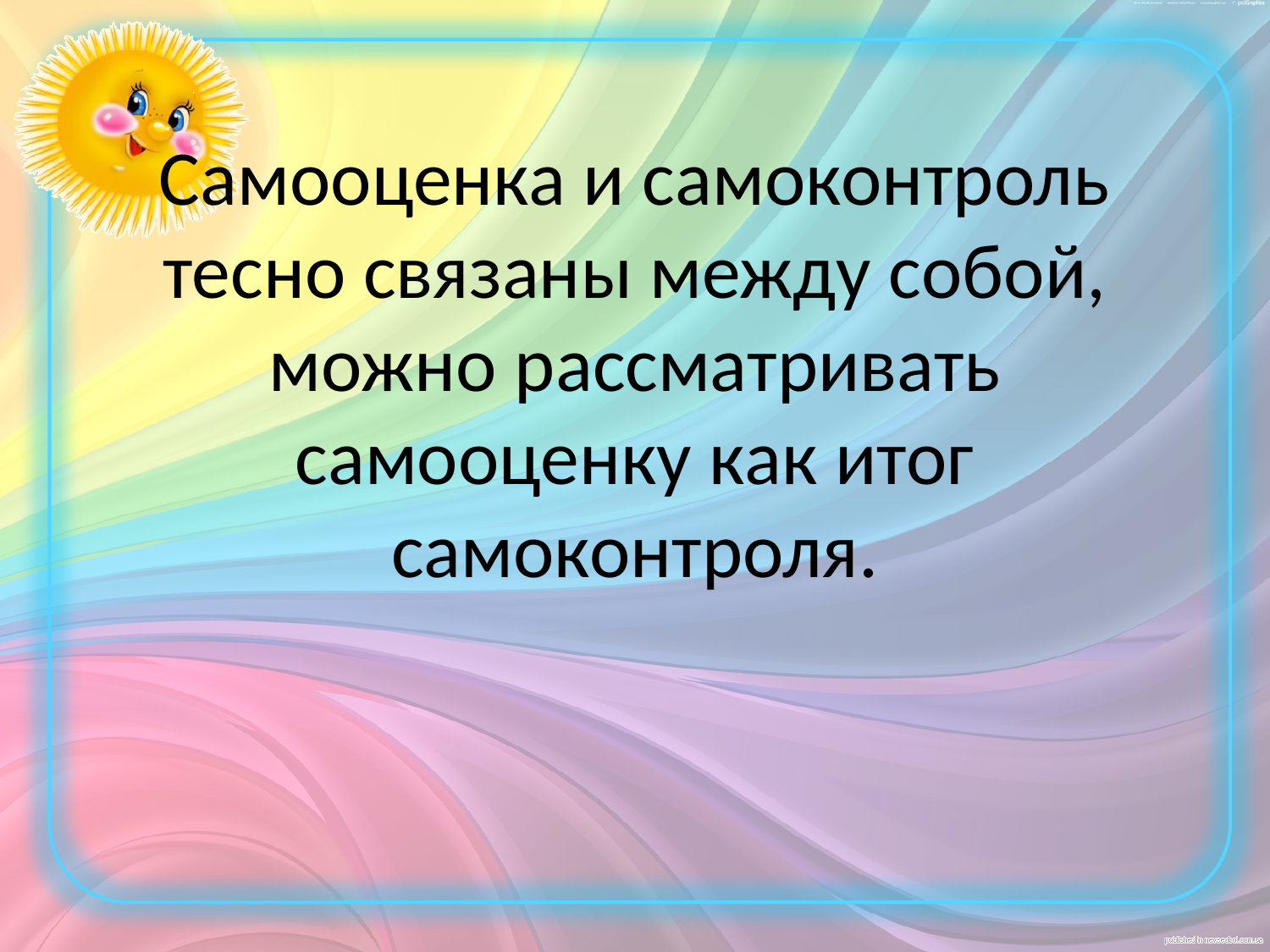

# Самооценка и самоконтроль тесно связаны между собой, можно рассматривать самооценку как итог самоконтроля.